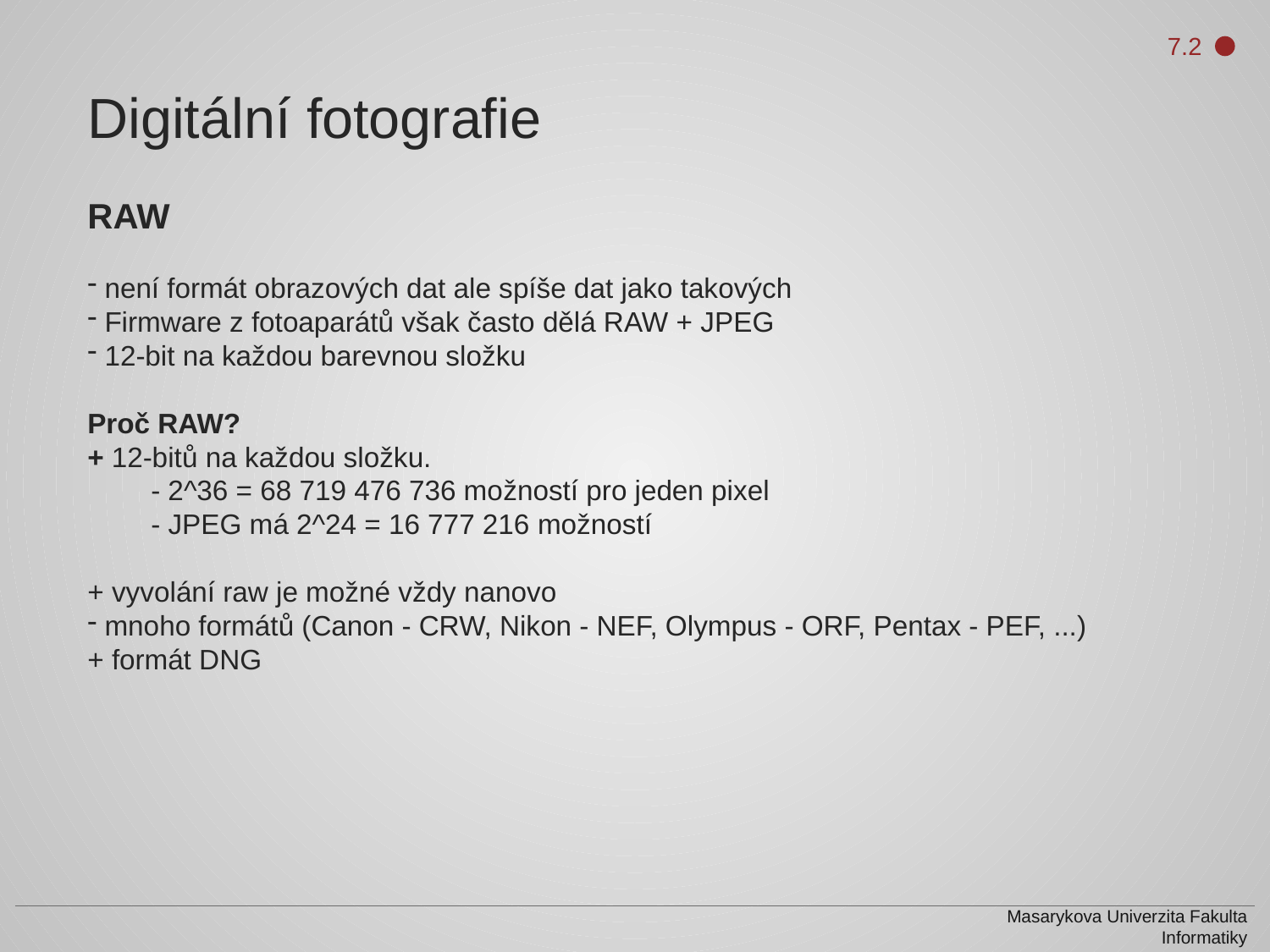

7.2

Digitální fotografie

RAW

 není formát obrazových dat ale spíše dat jako takových
 Firmware z fotoaparátů však často dělá RAW + JPEG
 12-bit na každou barevnou složku

Proč RAW?
+ 12-bitů na každou složku.
- 2^36 = 68 719 476 736 možností pro jeden pixel
- JPEG má 2^24 = 16 777 216 možností

+ vyvolání raw je možné vždy nanovo
 mnoho formátů (Canon - CRW, Nikon - NEF, Olympus - ORF, Pentax - PEF, ...)
+ formát DNG

Masarykova Univerzita Fakulta Informatiky